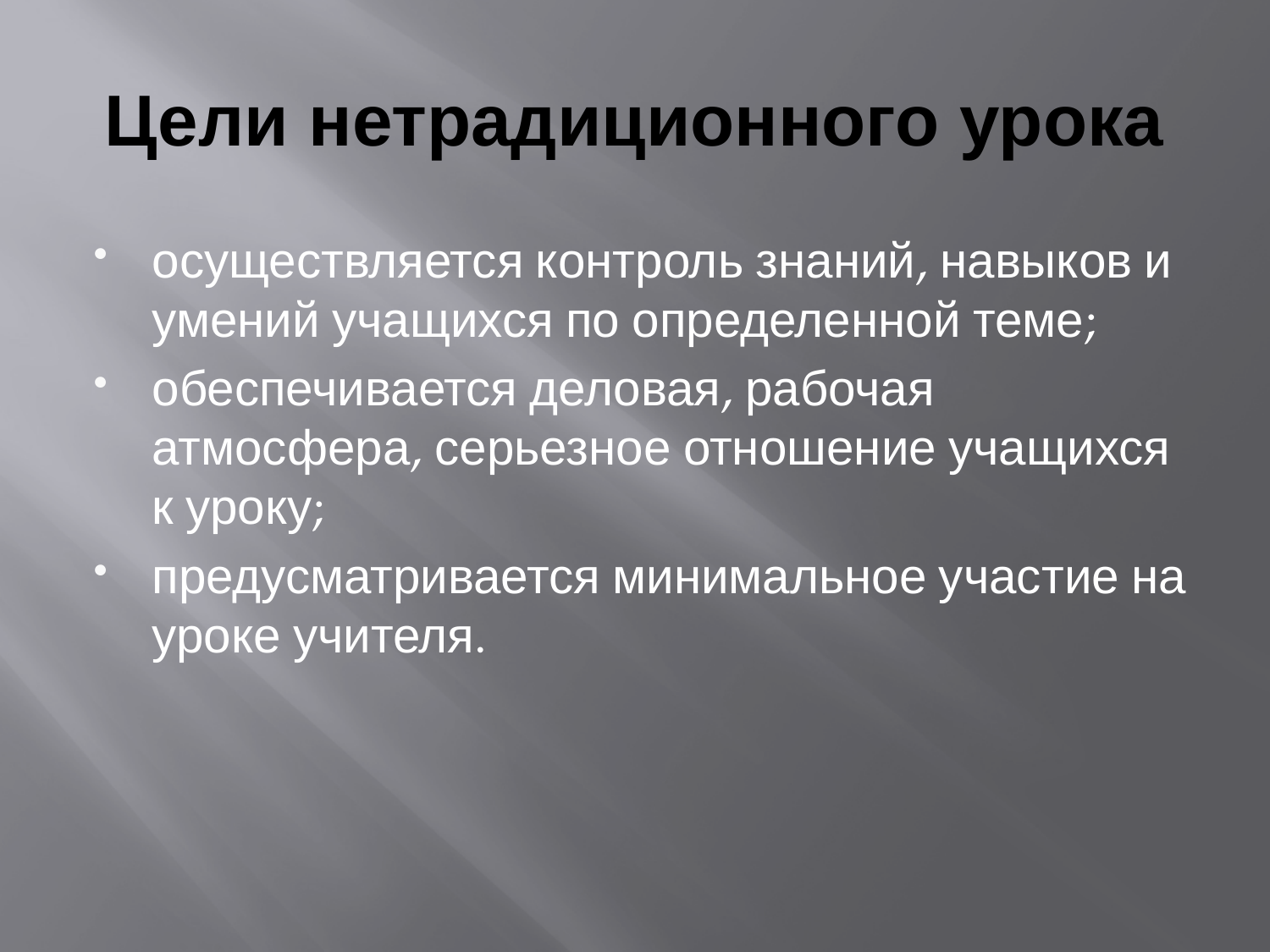

# Цели нетрадиционного урока
осуществляется контроль знаний, навыков и умений учащихся по определенной теме;
обеспечивается деловая, рабочая атмосфера, серьезное отношение учащихся к уроку;
предусматривается минимальное участие на уроке учителя.